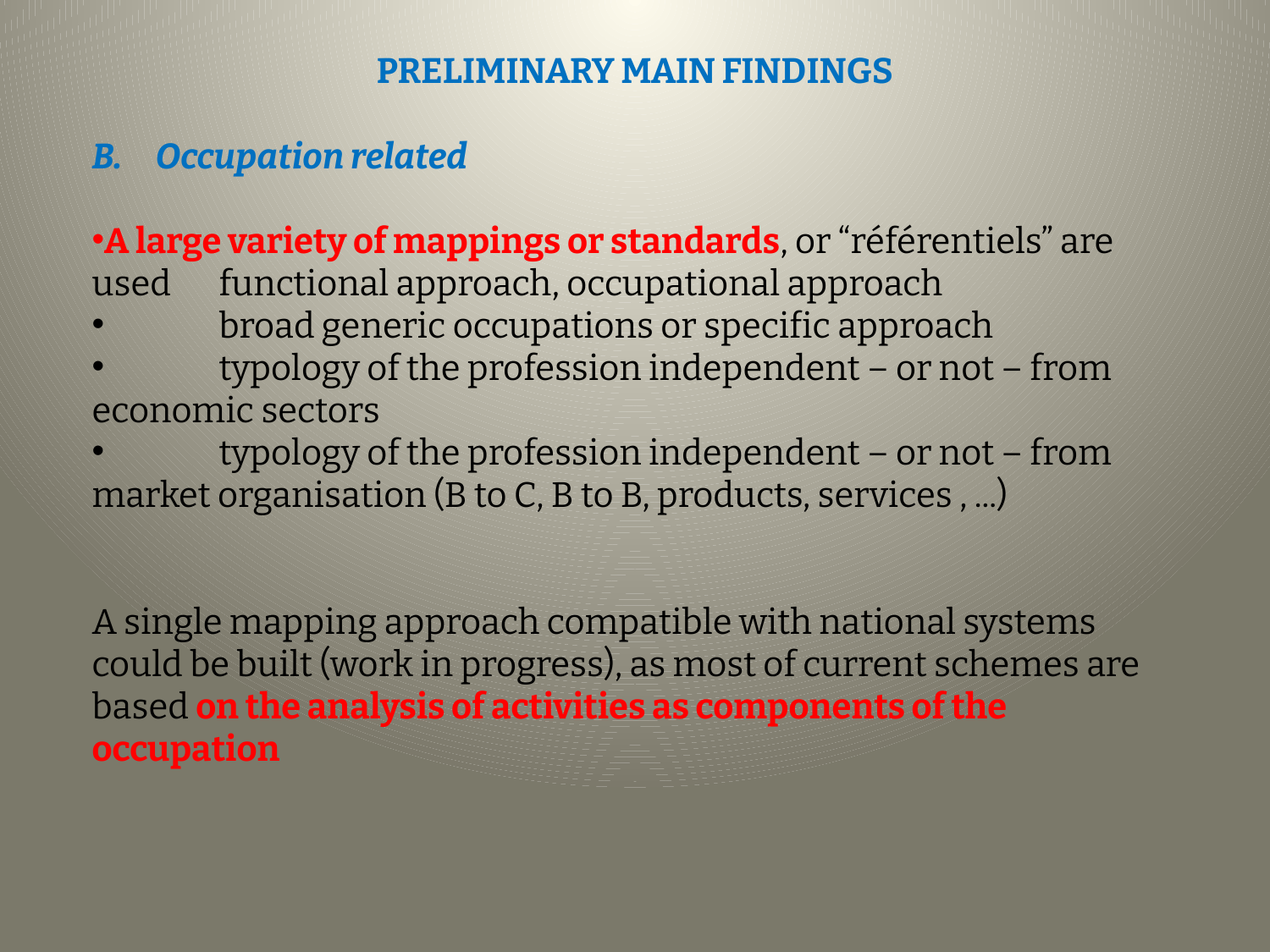

PRELIMINARY MAIN FINDINGS

Occupation related

A large variety of mappings or standards, or “référentiels” are used 	functional approach, occupational approach
	broad generic occupations or specific approach
	typology of the profession independent – or not – from economic sectors
	typology of the profession independent – or not – from market organisation (B to C, B to B, products, services , ...)

A single mapping approach compatible with national systems could be built (work in progress), as most of current schemes are based on the analysis of activities as components of the occupation